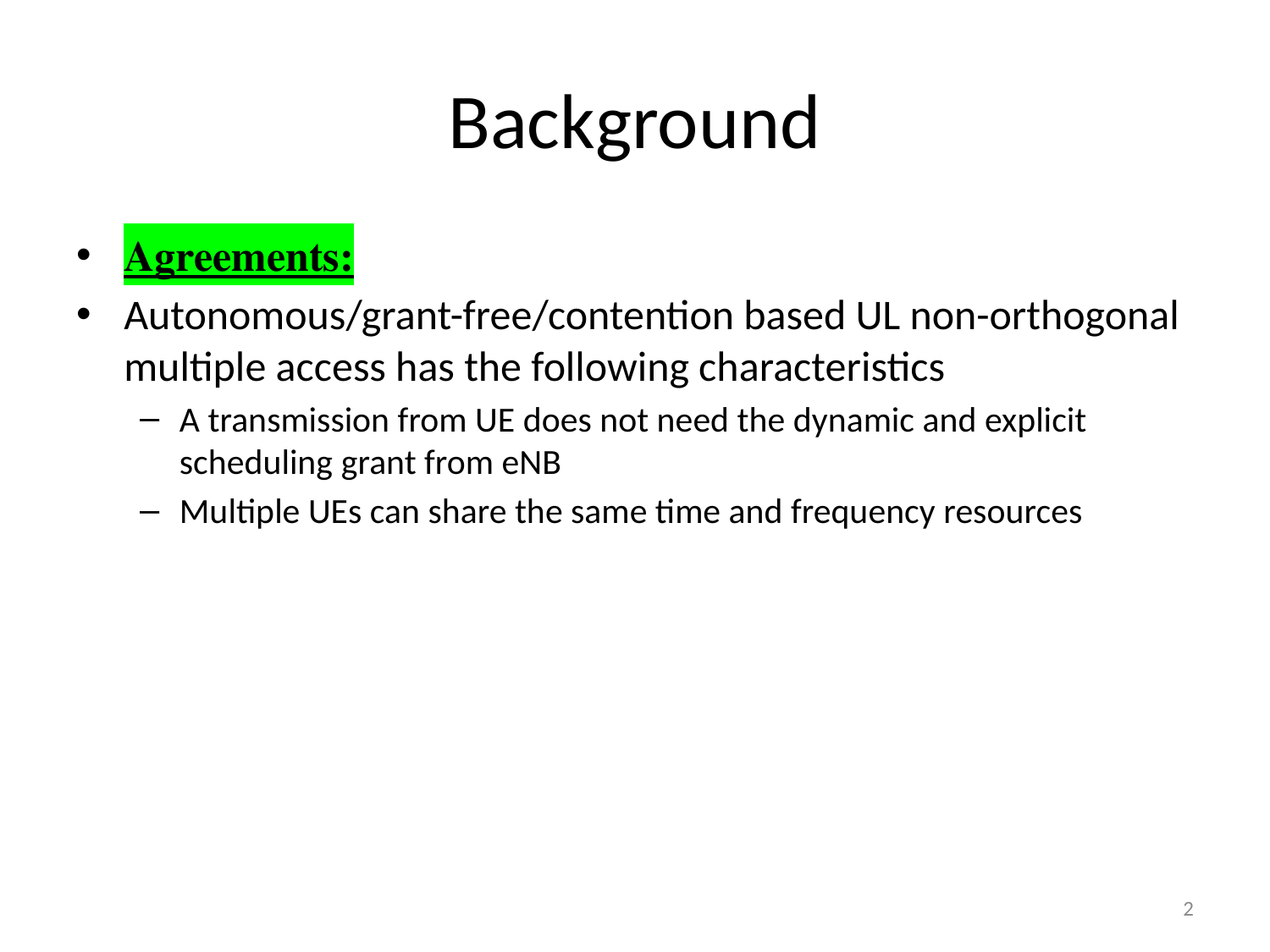

# Background
Agreements:
Autonomous/grant-free/contention based UL non-orthogonal multiple access has the following characteristics
A transmission from UE does not need the dynamic and explicit scheduling grant from eNB
Multiple UEs can share the same time and frequency resources

2